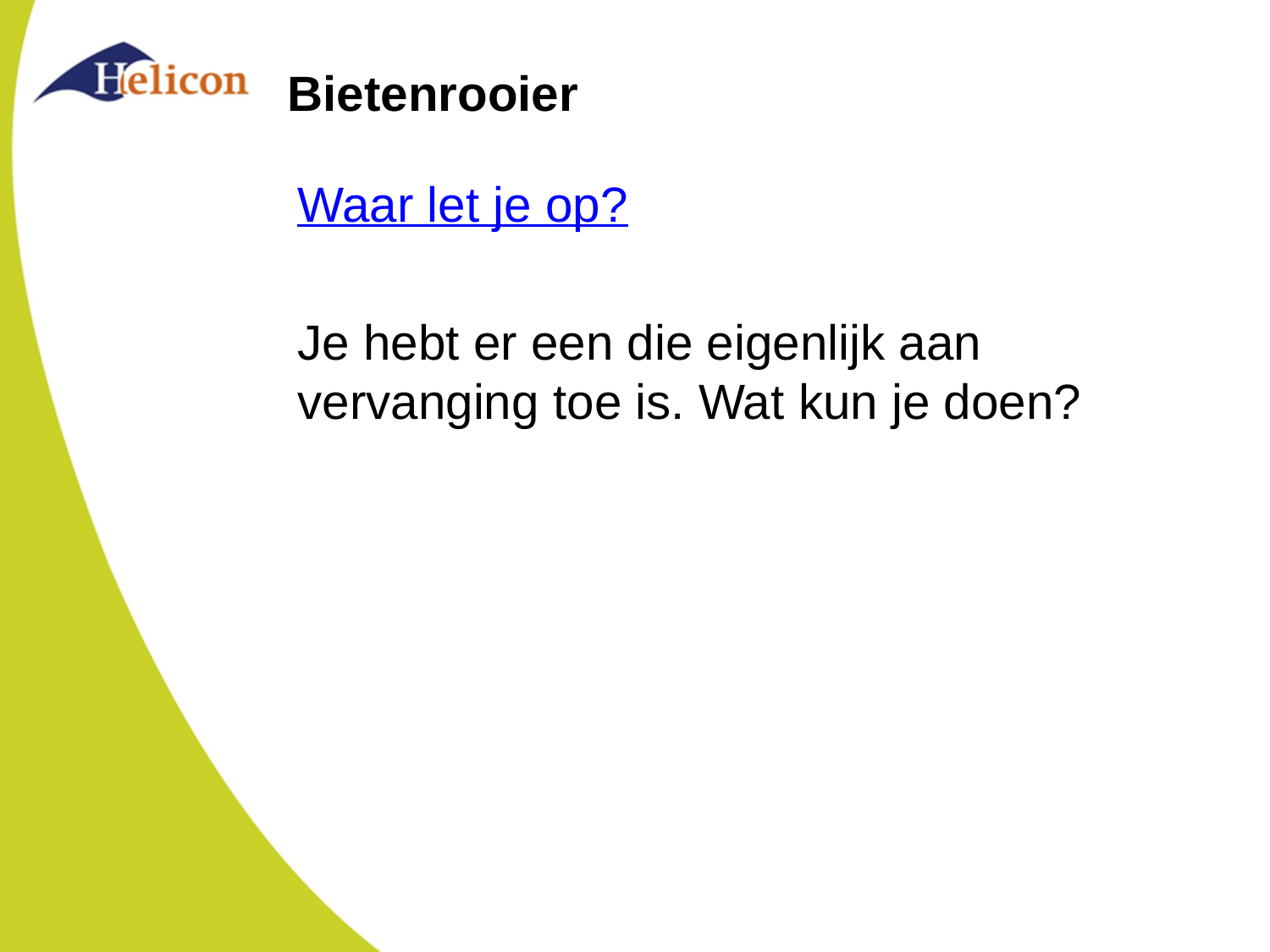

# Bietenrooier
Waar let je op?

Je hebt er een die eigenlijk aan vervanging toe is. Wat kun je doen?